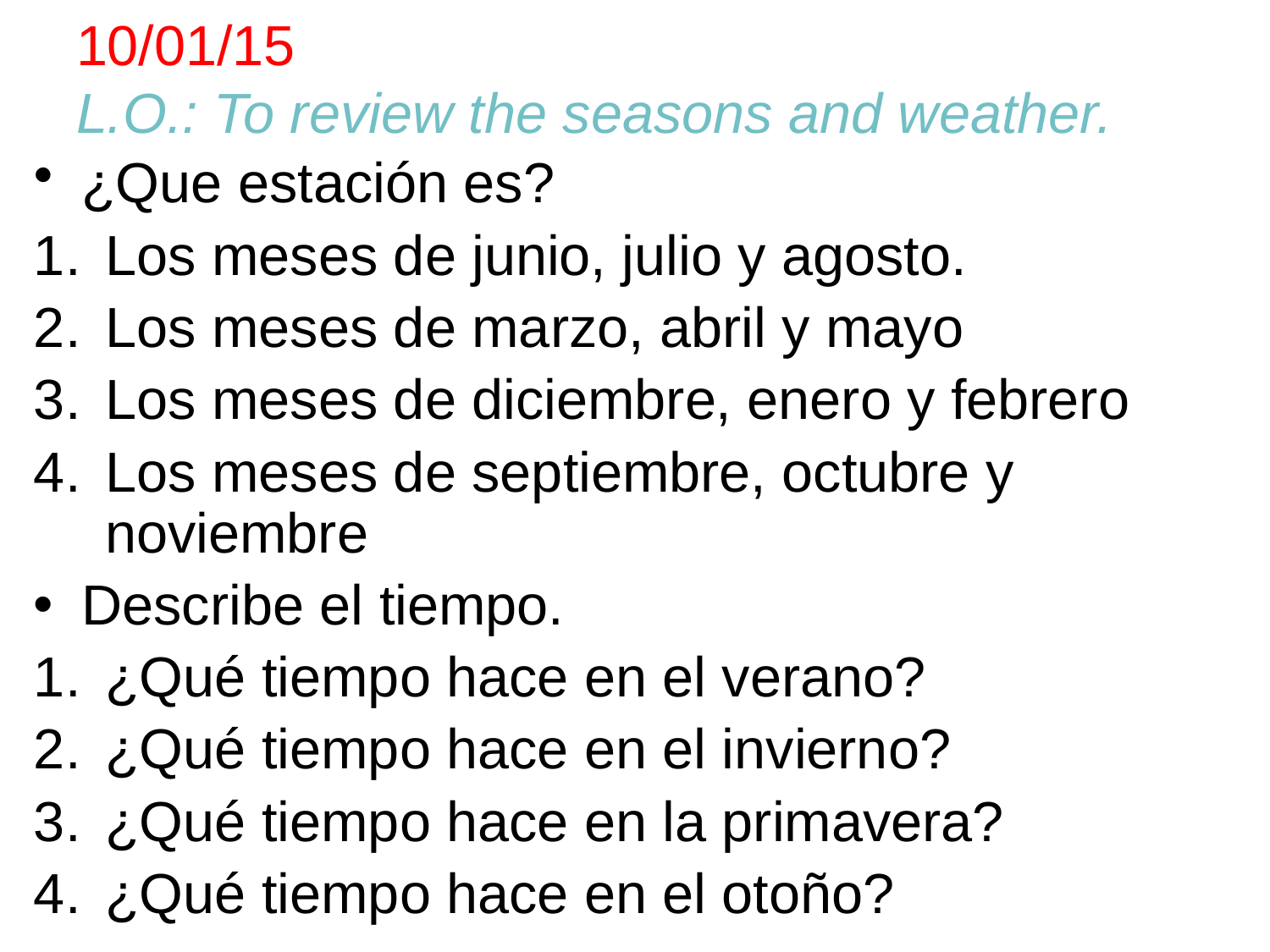

# 10/01/15 L.O.: To review the seasons and weather.
¿Que estación es?
Los meses de junio, julio y agosto.
Los meses de marzo, abril y mayo
Los meses de diciembre, enero y febrero
Los meses de septiembre, octubre y noviembre
Describe el tiempo.
¿Qué tiempo hace en el verano?
¿Qué tiempo hace en el invierno?
¿Qué tiempo hace en la primavera?
¿Qué tiempo hace en el otoño?